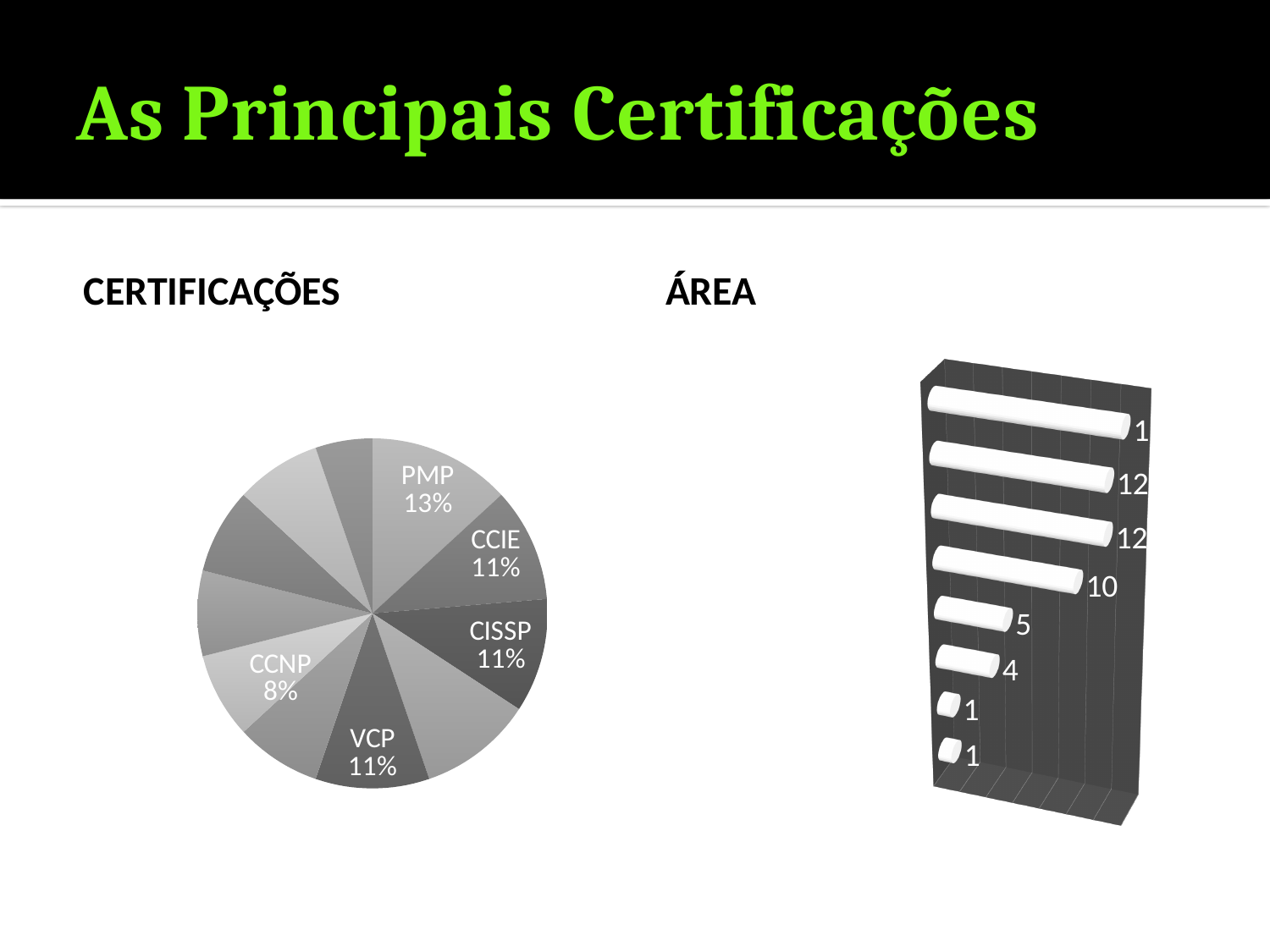

# As Principais Certificações
Certificações
área

### Chart

| Category | Ocorrências |
|---|---|
| PMP | 5.0 |
| CCIE | 4.0 |
| CISSP | 4.0 |
| MCSE | 4.0 |
| VCP | 4.0 |
| CCNA | 3.0 |
| CCNP | 3.0 |
| ITIL Foundation | 3.0 |
| MCITP | 3.0 |
| RHCE | 3.0 |
| MCSD | 2.0 |

[unsupported chart]